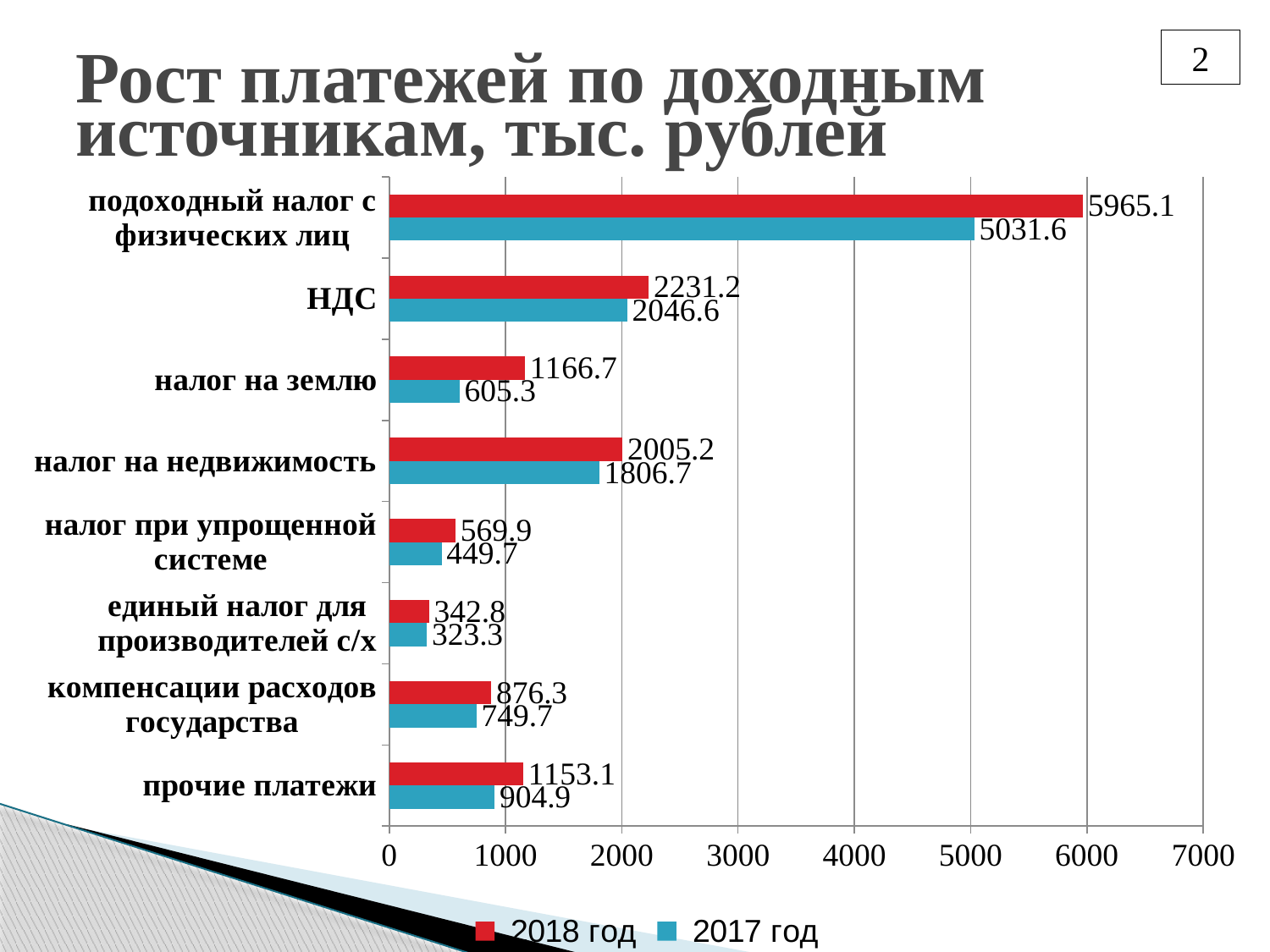

2
# Рост платежей по доходным источникам, тыс. рублей

### Chart

| Category |  2017 год |  2018 год |
|---|---|---|
| прочие платежи | 904.9 | 1153.1 |
| компенсации расходов государства | 749.7 | 876.3 |
| единый налог для производителей с/х | 323.3 | 342.8 |
| налог при упрощенной системе | 449.7 | 569.9 |
| налог на недвижимость | 1806.7 | 2005.2 |
| налог на землю | 605.3 | 1166.7 |
| НДС | 2046.6 | 2231.2 |
| подоходный налог с физических лиц | 5031.6 | 5965.1 |